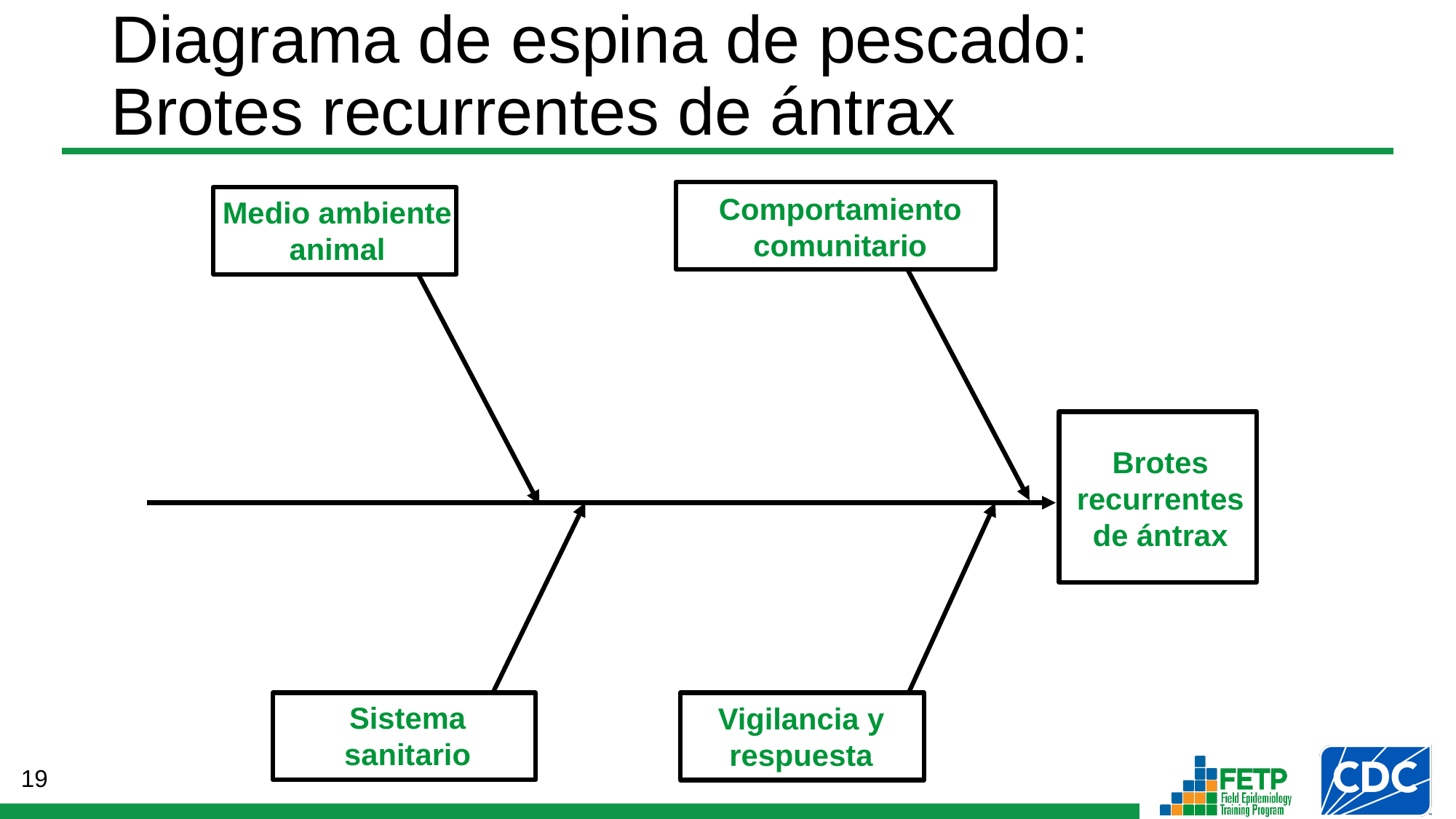

# Diagrama de espina de pescado: Brotes recurrentes de ántrax

Comportamiento comunitario
Medio ambiente
animal
Brotes recurrentes de ántrax
Sistema sanitario
Vigilancia y respuesta